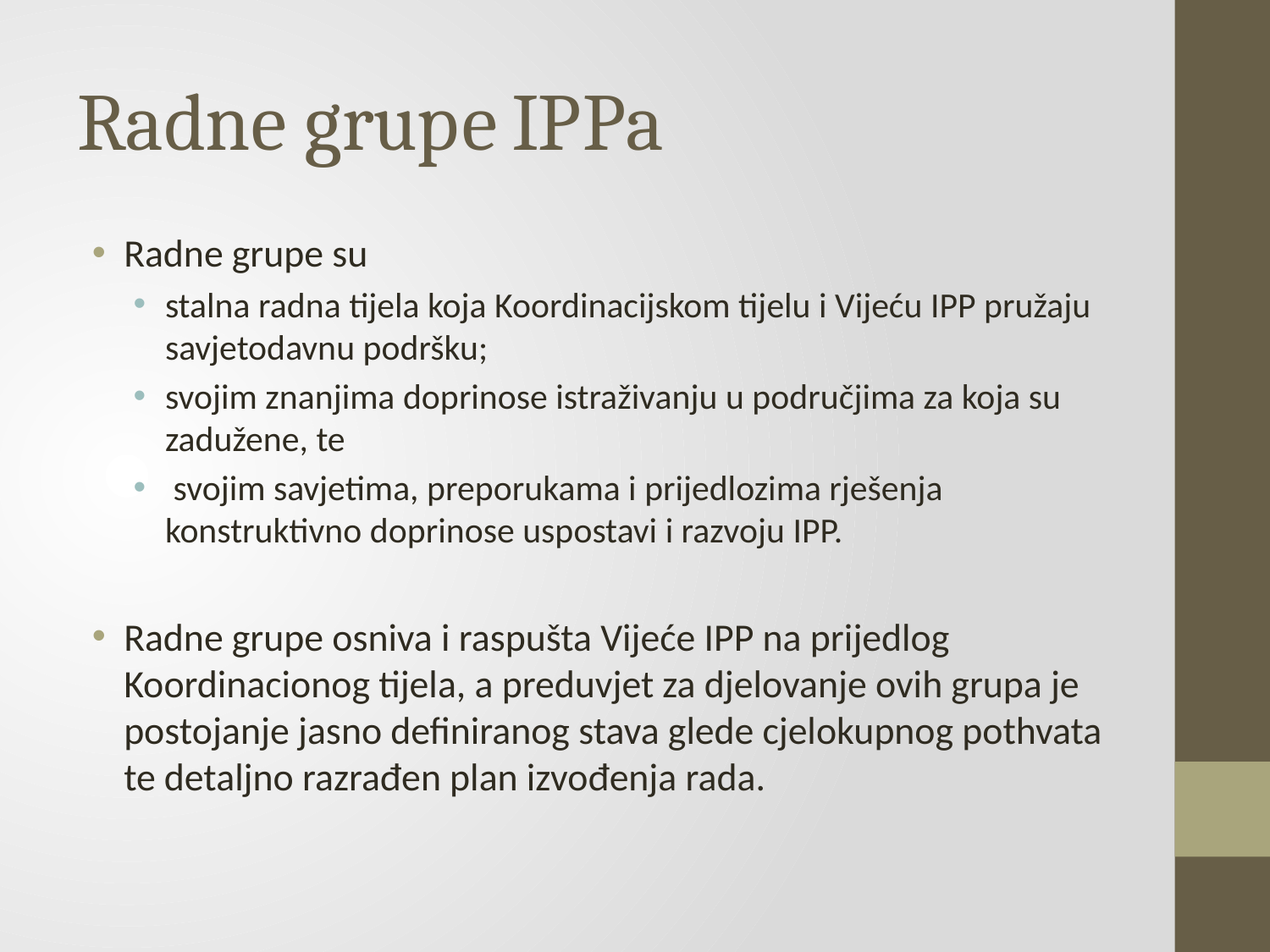

# Radne grupe IPPa
Radne grupe su
stalna radna tijela koja Koordinacijskom tijelu i Vijeću IPP pružaju savjetodavnu podršku;
svojim znanjima doprinose istraživanju u područjima za koja su zadužene, te
 svojim savjetima, preporukama i prijedlozima rješenja konstruktivno doprinose uspostavi i razvoju IPP.

Radne grupe osniva i raspušta Vijeće IPP na prijedlog Koordinacionog tijela, a preduvjet za djelovanje ovih grupa je postojanje jasno definiranog stava glede cjelokupnog pothvata te detaljno razrađen plan izvođenja rada.